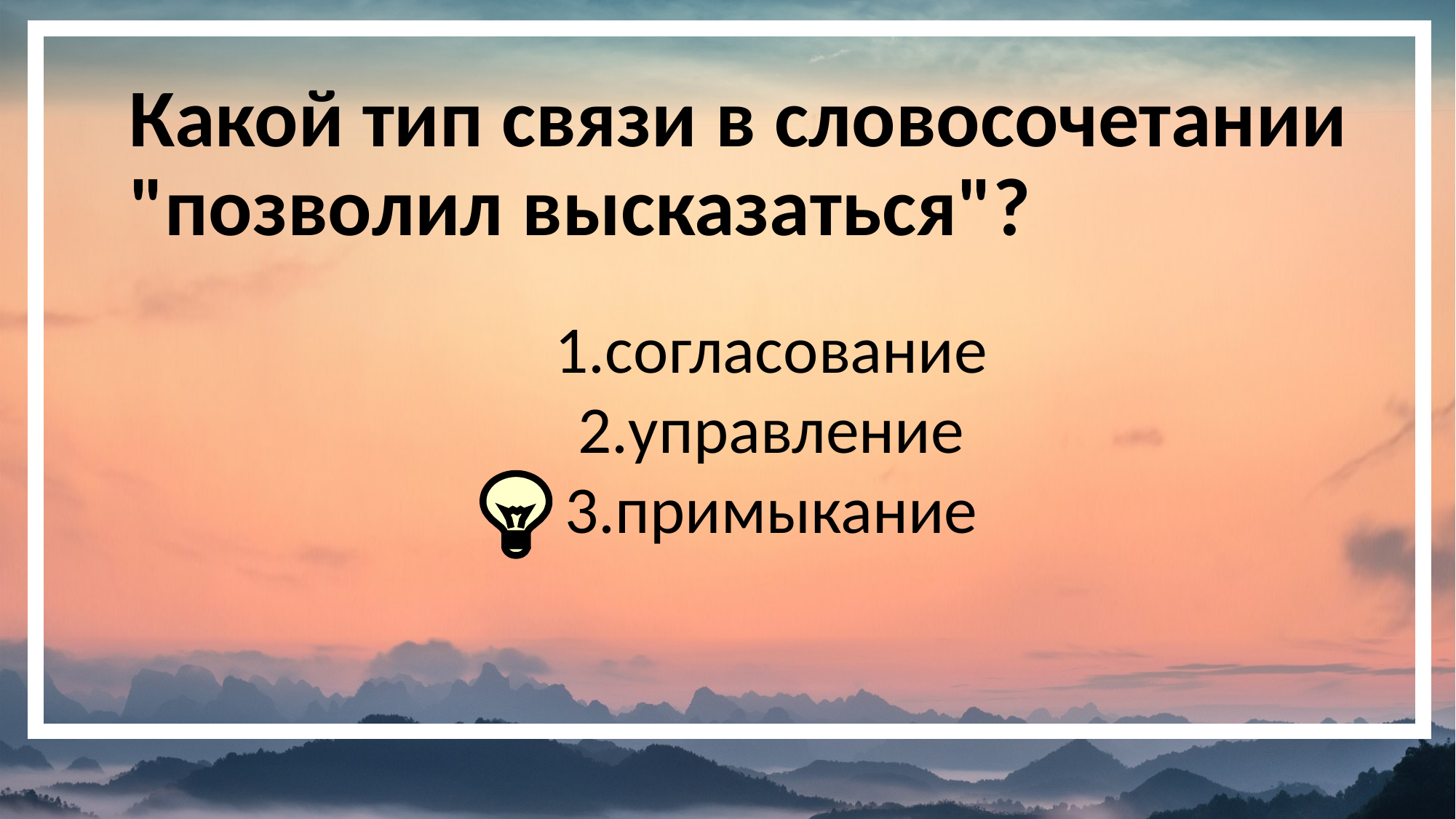

Какой тип связи в словосочетании "позволил высказаться"?
1.согласование
2.управление
3.примыкание